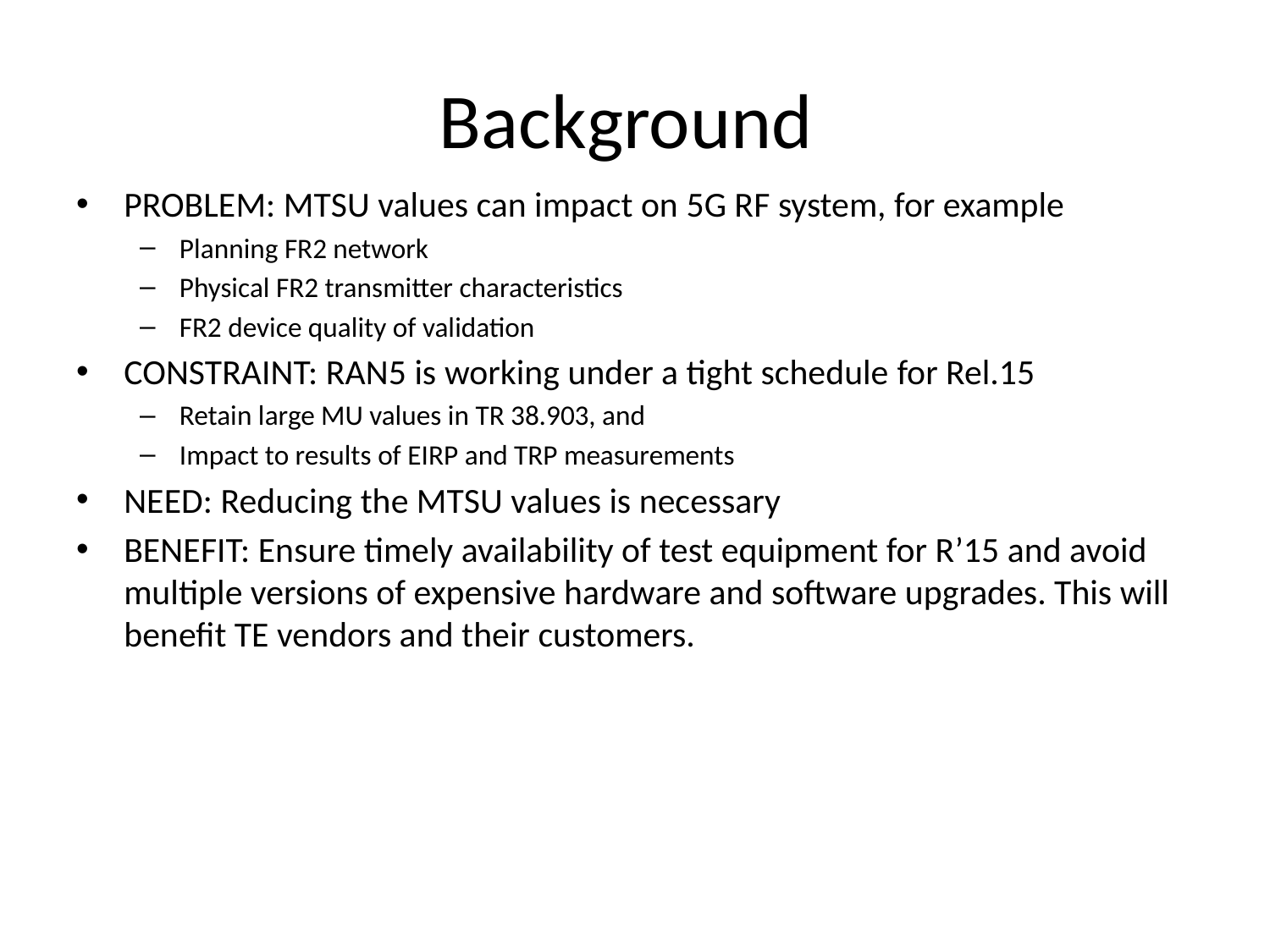

# Background
PROBLEM: MTSU values can impact on 5G RF system, for example
Planning FR2 network
Physical FR2 transmitter characteristics
FR2 device quality of validation
CONSTRAINT: RAN5 is working under a tight schedule for Rel.15
Retain large MU values in TR 38.903, and
Impact to results of EIRP and TRP measurements
NEED: Reducing the MTSU values is necessary
BENEFIT: Ensure timely availability of test equipment for R’15 and avoid multiple versions of expensive hardware and software upgrades. This will benefit TE vendors and their customers.